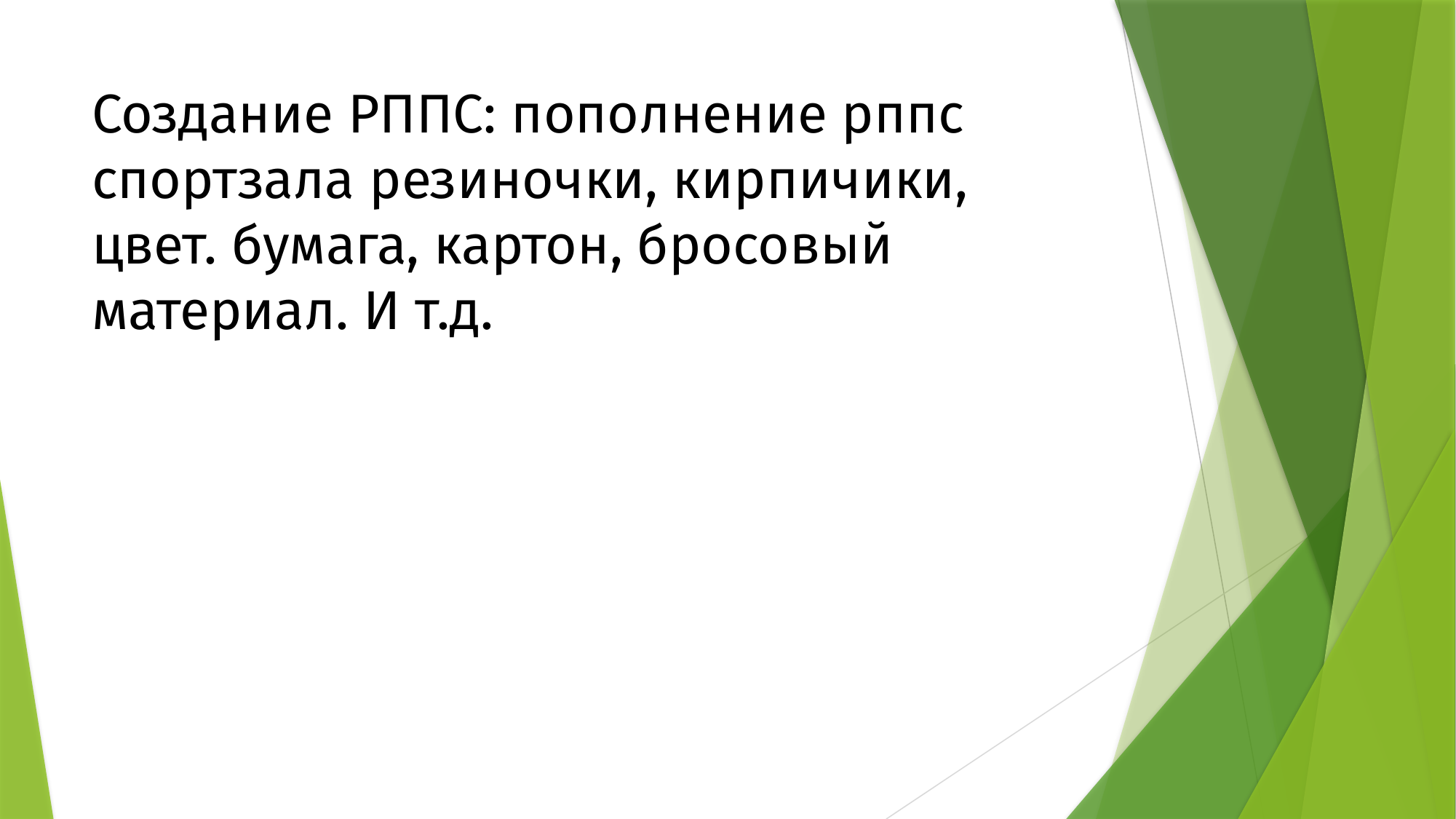

# Создание РППС: пополнение рппс спортзала резиночки, кирпичики, цвет. бумага, картон, бросовый материал. И т.д.